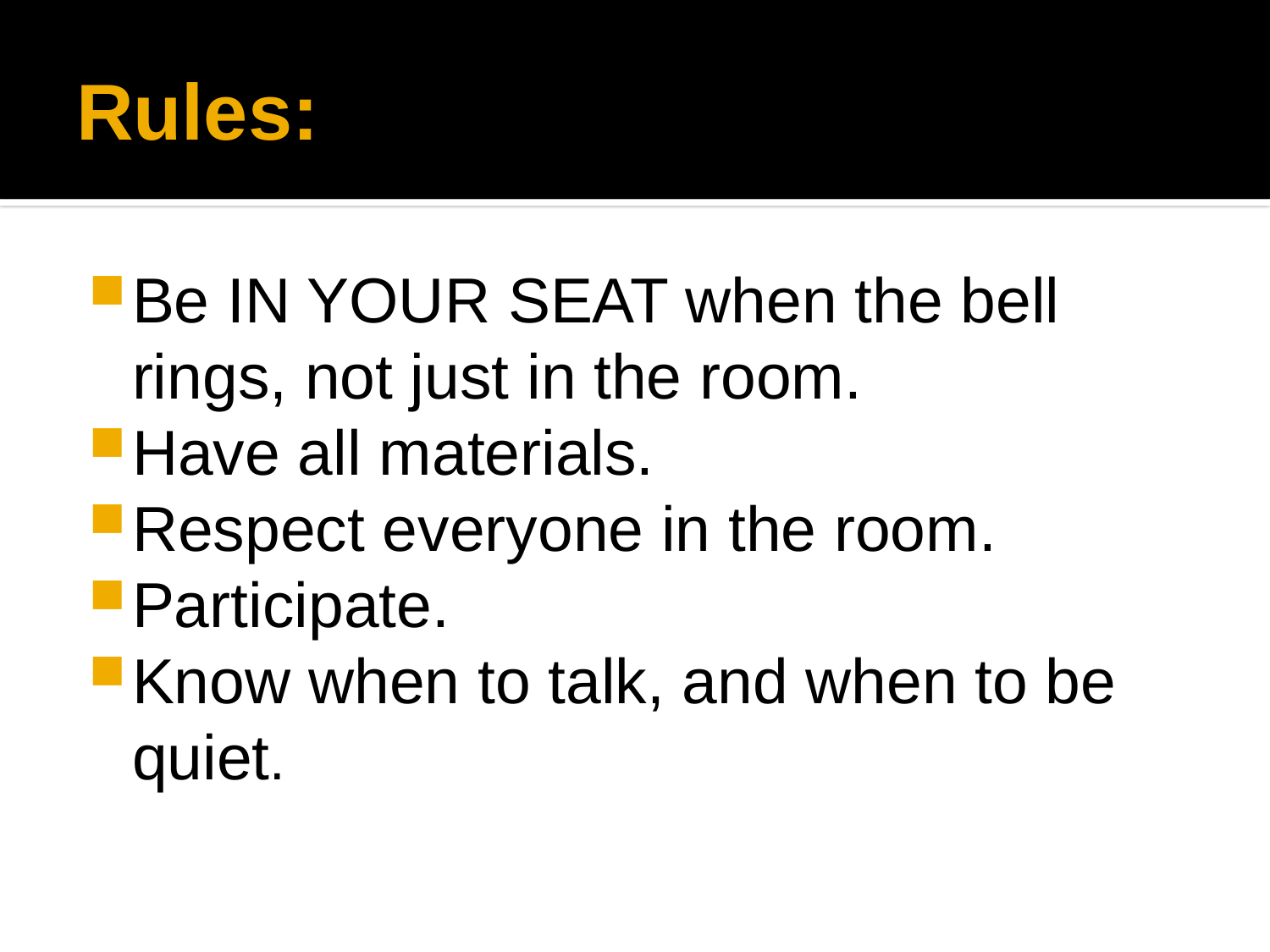

# Rules:
Be IN YOUR SEAT when the bell rings, not just in the room.
Have all materials.
Respect everyone in the room.
Participate.
Know when to talk, and when to be quiet.